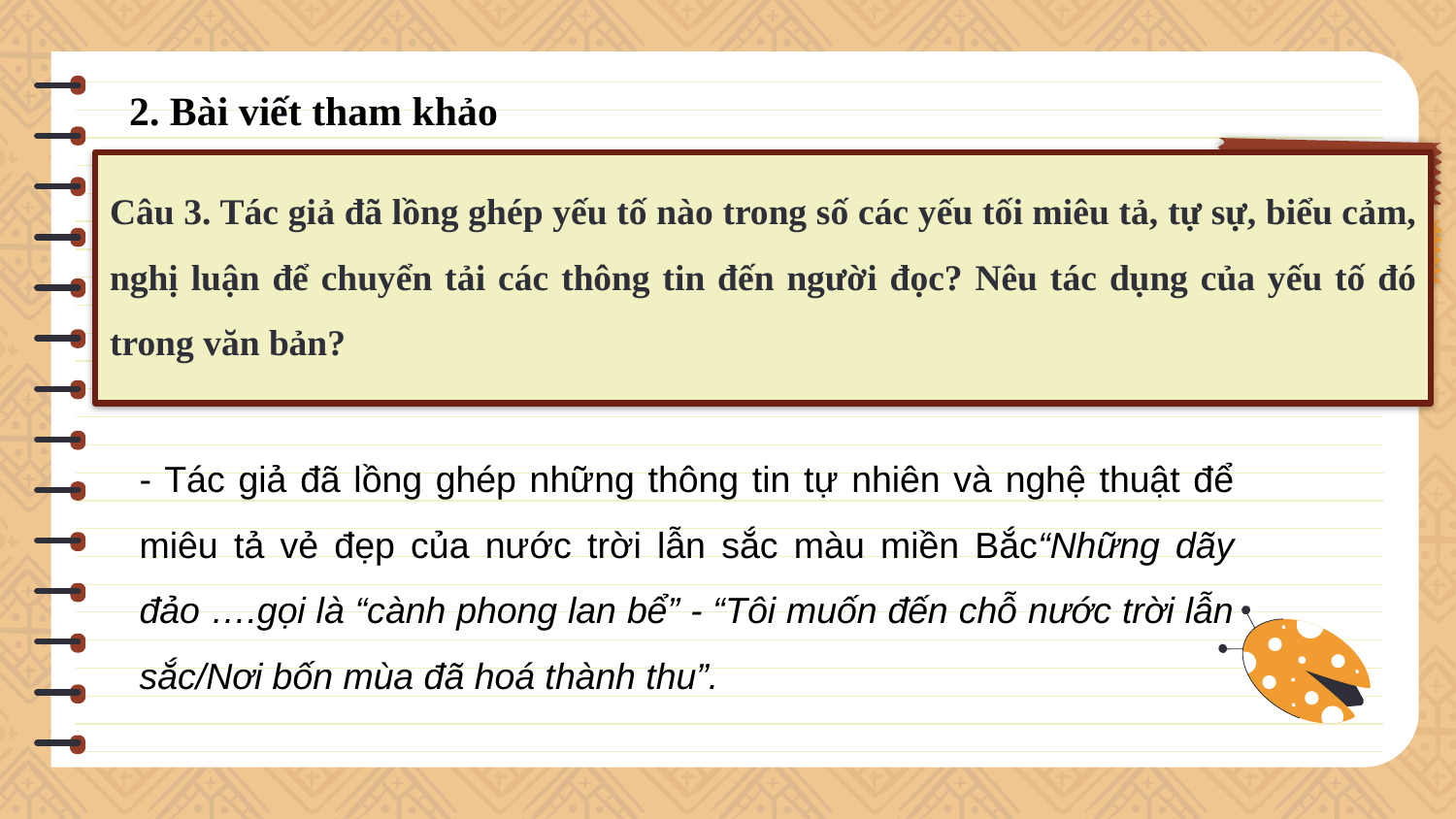

2. Bài viết tham khảo

Câu 3. Tác giả đã lồng ghép yếu tố nào trong số các yếu tối miêu tả, tự sự, biểu cảm, nghị luận để chuyển tải các thông tin đến người đọc? Nêu tác dụng của yếu tố đó trong văn bản?

- Tác giả đã lồng ghép những thông tin tự nhiên và nghệ thuật để miêu tả vẻ đẹp của nước trời lẫn sắc màu miền Bắc“Những dãy đảo ….gọi là “cành phong lan bể” - “Tôi muốn đến chỗ nước trời lẫn sắc/Nơi bốn mùa đã hoá thành thu”.